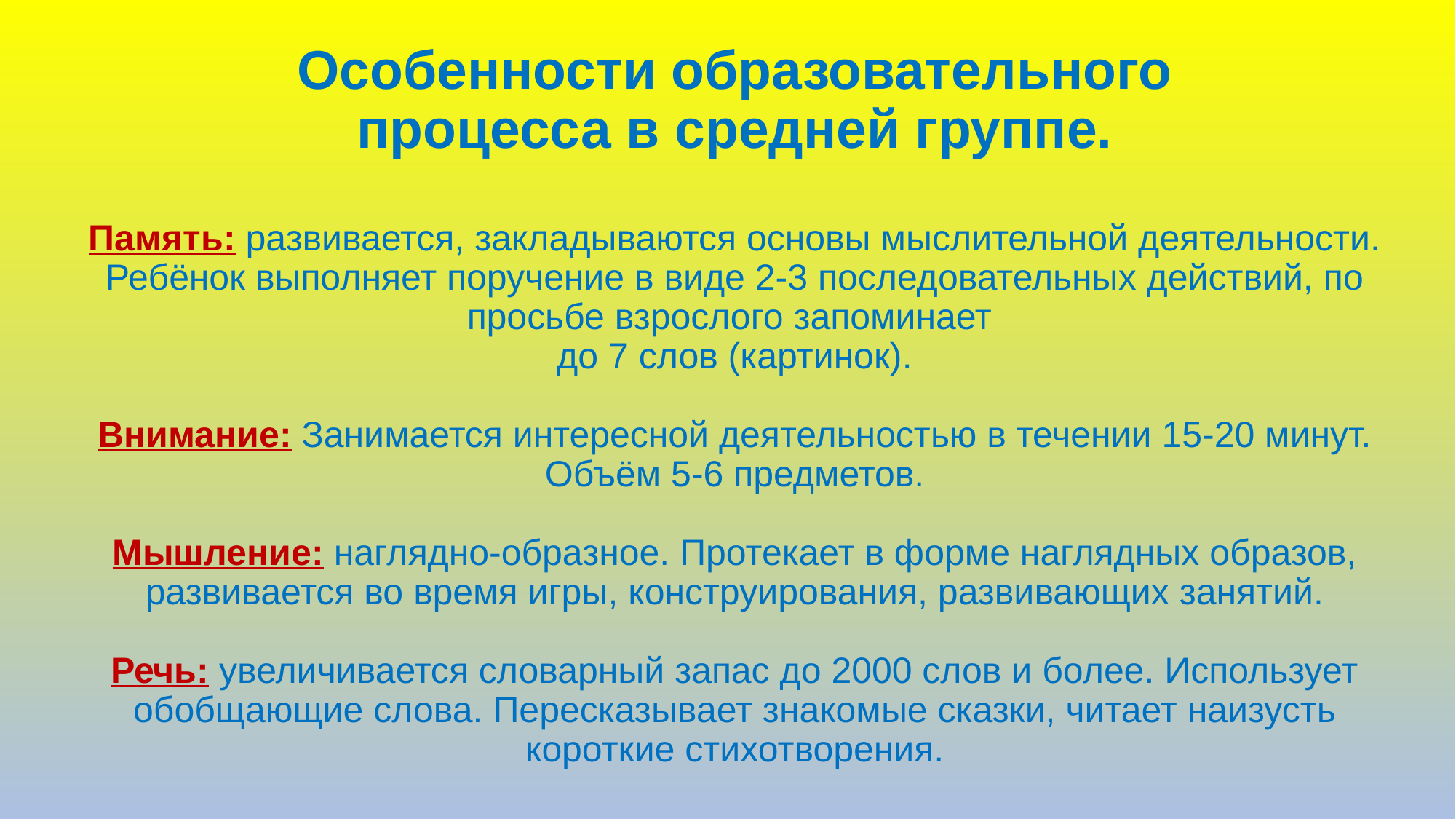

# Особенности образовательного процесса в средней группе. Память: развивается, закладываются основы мыслительной деятельности. Ребёнок выполняет поручение в виде 2-3 последовательных действий, по просьбе взрослого запоминает до 7 слов (картинок). Внимание: Занимается интересной деятельностью в течении 15-20 минут. Объём 5-6 предметов. Мышление: наглядно-образное. Протекает в форме наглядных образов, развивается во время игры, конструирования, развивающих занятий. Речь: увеличивается словарный запас до 2000 слов и более. Использует обобщающие слова. Пересказывает знакомые сказки, читает наизусть короткие стихотворения.